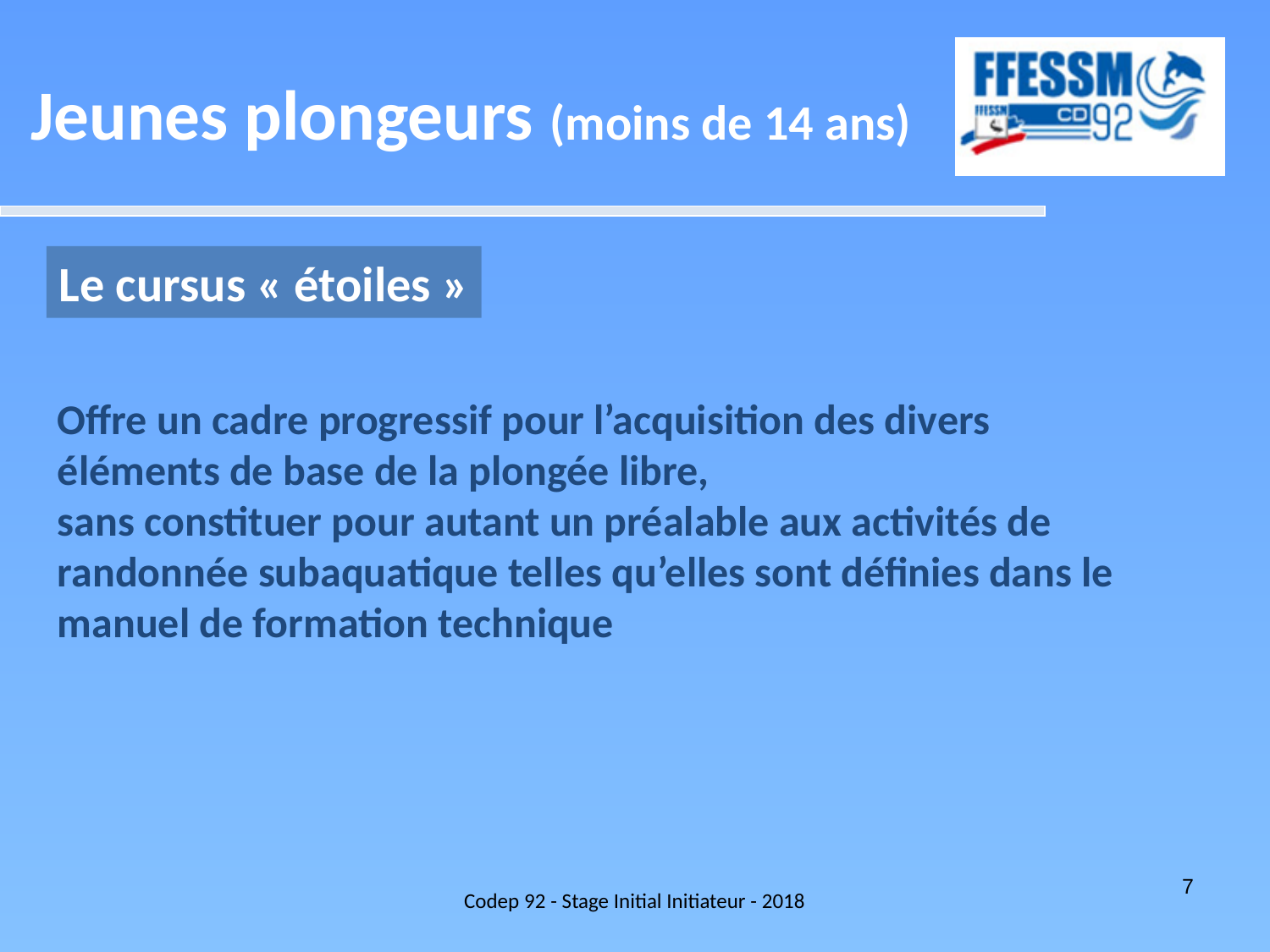

Jeunes plongeurs (moins de 14 ans)
Le cursus « étoiles »
Offre un cadre progressif pour l’acquisition des divers éléments de base de la plongée libre,
sans constituer pour autant un préalable aux activités de randonnée subaquatique telles qu’elles sont définies dans le manuel de formation technique

Codep 92 - Stage Initial Initiateur - 2018
7